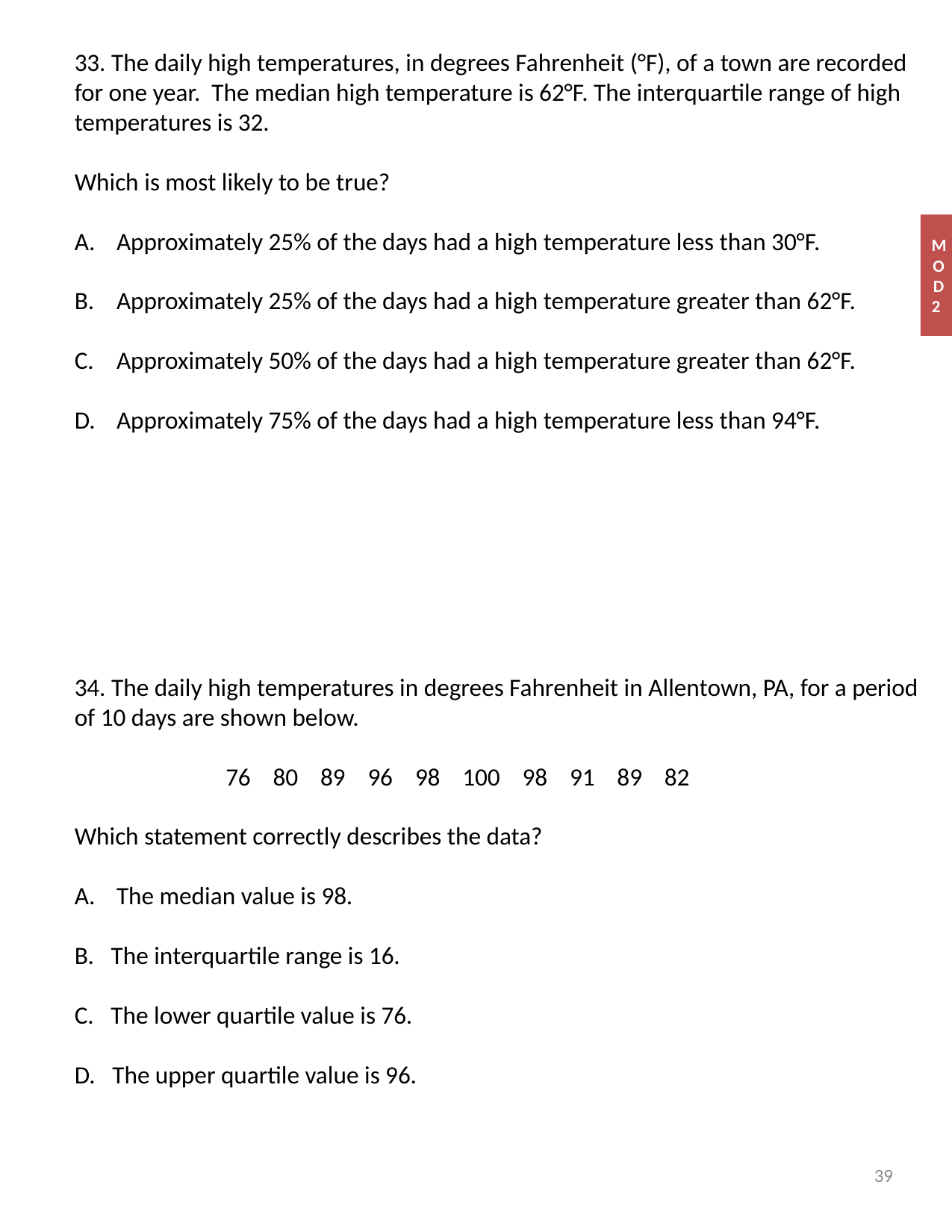

33. The daily high temperatures, in degrees Fahrenheit (°F), of a town are recorded for one year.  The median high temperature is 62°F. The interquartile range of high temperatures is 32.

Which is most likely to be true?

Approximately 25% of the days had a high temperature less than 30°F.

Approximately 25% of the days had a high temperature greater than 62°F.

Approximately 50% of the days had a high temperature greater than 62°F.

Approximately 75% of the days had a high temperature less than 94°F.
MOD 2
34. The daily high temperatures in degrees Fahrenheit in Allentown, PA, for a period of 10 days are shown below.

	       76    80    89    96    98    100    98    91    89    82

Which statement correctly describes the data?

The median value is 98.

B.   The interquartile range is 16.

C.   The lower quartile value is 76.

D.   The upper quartile value is 96.
39